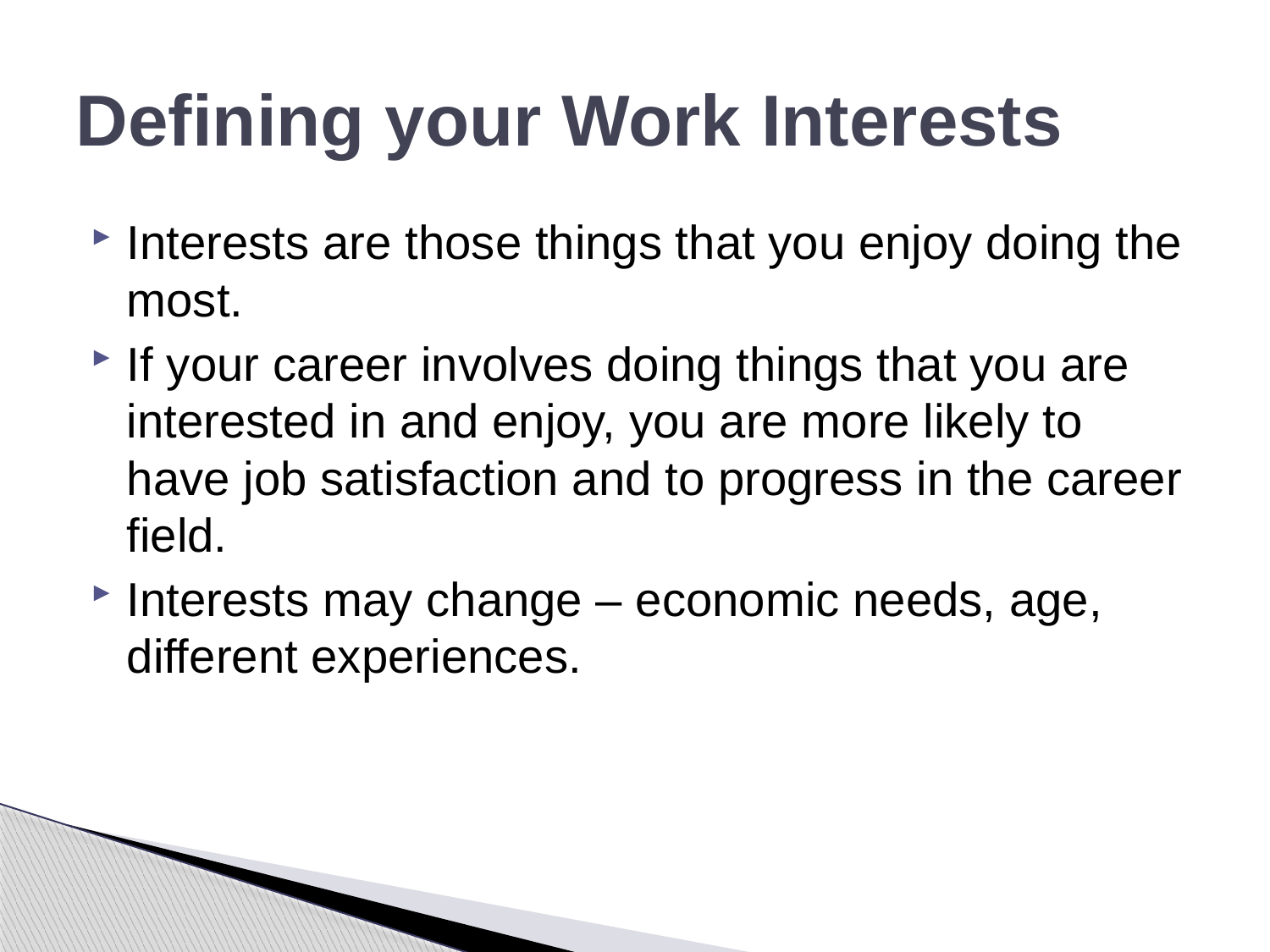

# Defining your Work Interests
Interests are those things that you enjoy doing the most.
If your career involves doing things that you are interested in and enjoy, you are more likely to have job satisfaction and to progress in the career field.
Interests may change – economic needs, age, different experiences.